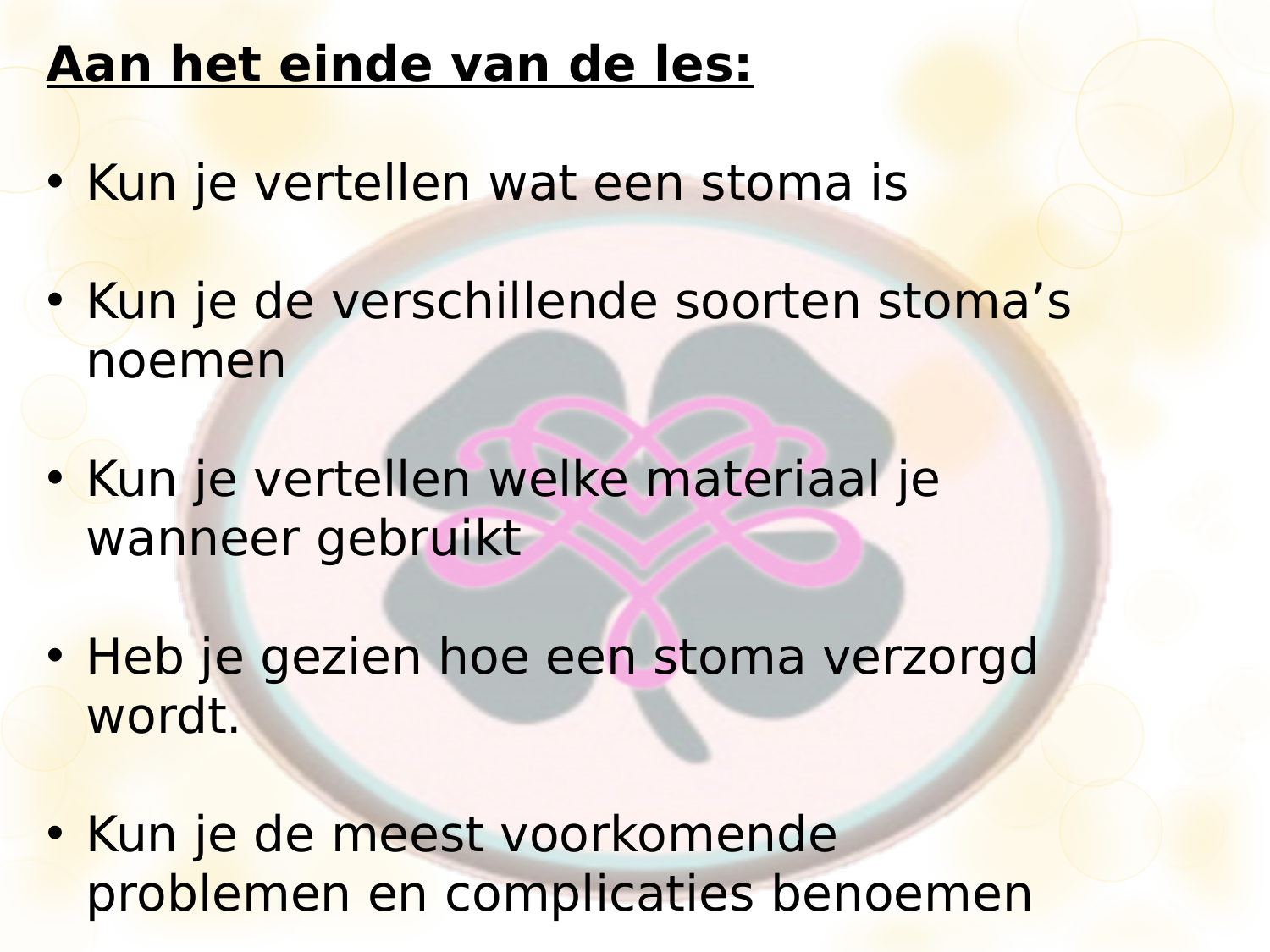

Aan het einde van de les:

Kun je vertellen wat een stoma is

Kun je de verschillende soorten stoma’s noemen

Kun je vertellen welke materiaal je wanneer gebruikt

Heb je gezien hoe een stoma verzorgd wordt.

Kun je de meest voorkomende problemen en complicaties benoemen